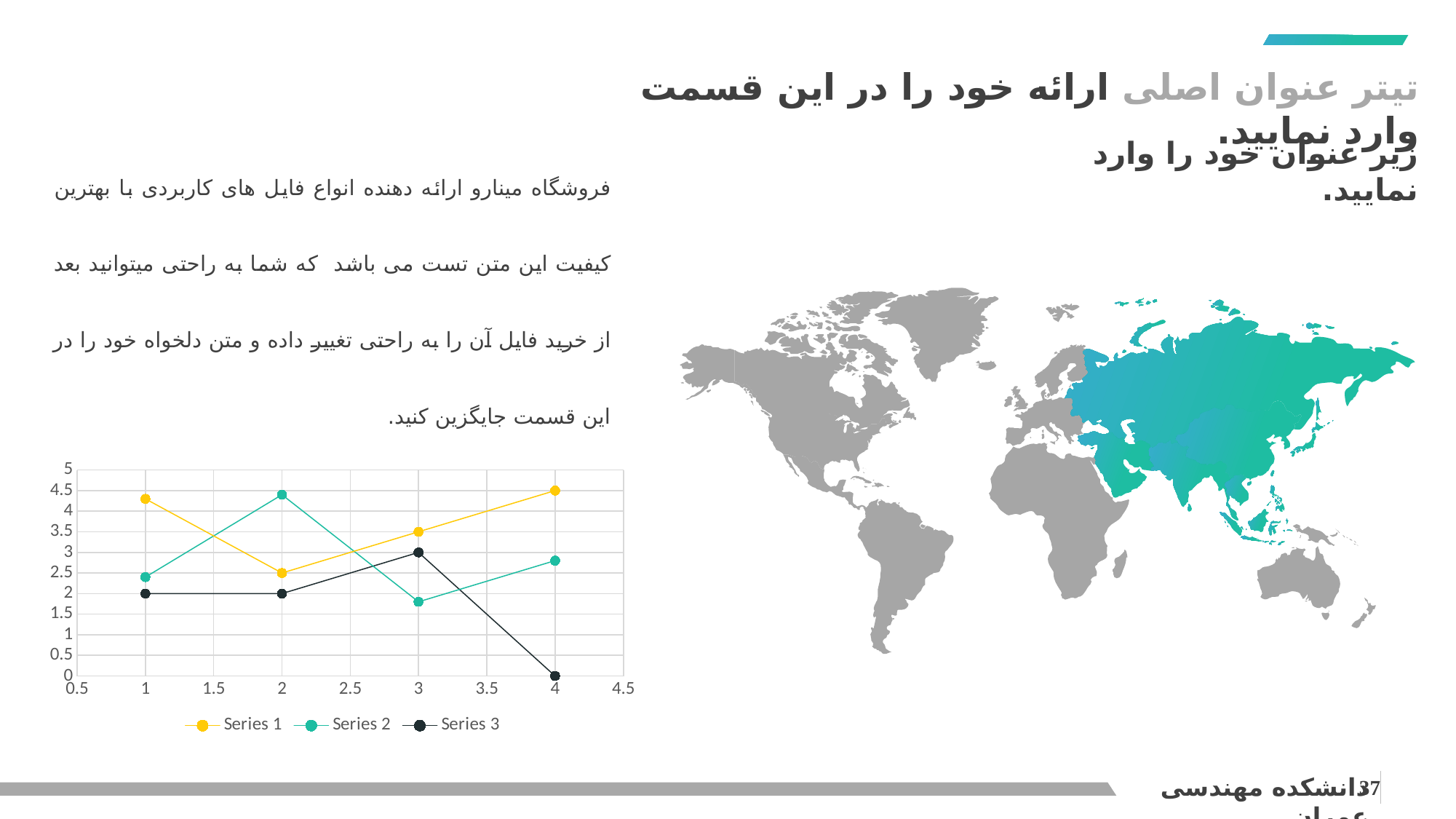

تیتر عنوان اصلی ارائه خود را در این قسمت وارد نمایید.
فروشگاه مینارو ارائه دهنده انواع فایل های کاربردی با بهترین کیفیت این متن تست می باشد  که شما به راحتی میتوانید بعد از خرید فایل آن را به راحتی تغییر داده و متن دلخواه خود را در این قسمت جایگزین کنید.
زیر عنوان خود را وارد نمایید.

### Chart

| Category | Series 1 | Series 2 | Series 3 |
|---|---|---|---|
دانشکده مهندسی عمران